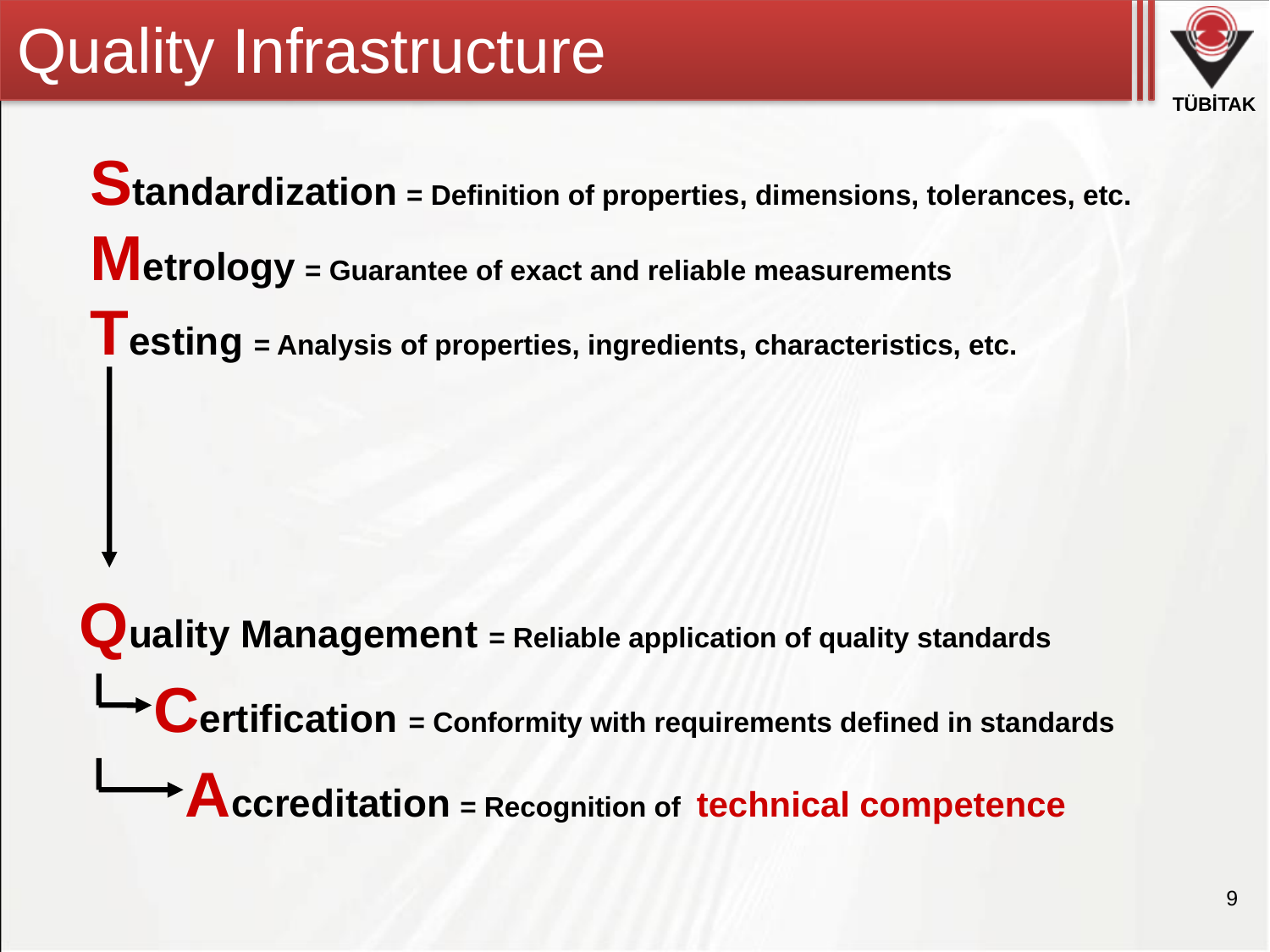

Quality Infrastructure
Standardization = Definition of properties, dimensions, tolerances, etc.
Metrology = Guarantee of exact and reliable measurements
Testing = Analysis of properties, ingredients, characteristics, etc.

Quality Management = Reliable application of quality standards
Certification = Conformity with requirements defined in standards

Accreditation = Recognition of  technical competence

9